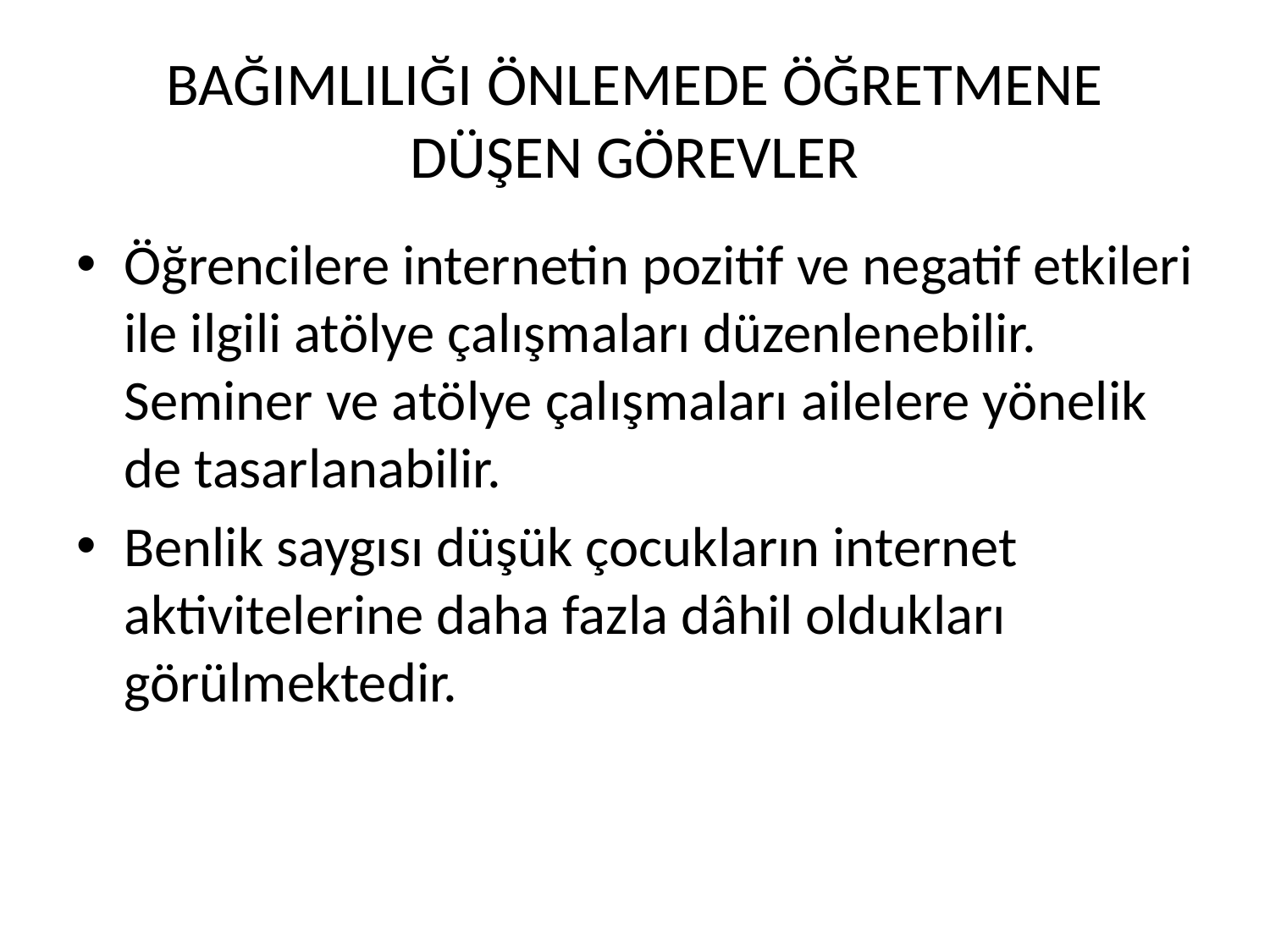

# BAĞIMLILIĞI ÖNLEMEDE ÖĞRETMENE DÜŞEN GÖREVLER
Öğrencilere internetin pozitif ve negatif etkileri ile ilgili atölye çalışmaları düzenlenebilir. Seminer ve atölye çalışmaları ailelere yönelik de tasarlanabilir.
Benlik saygısı düşük çocukların internet aktivitelerine daha fazla dâhil oldukları görülmektedir.